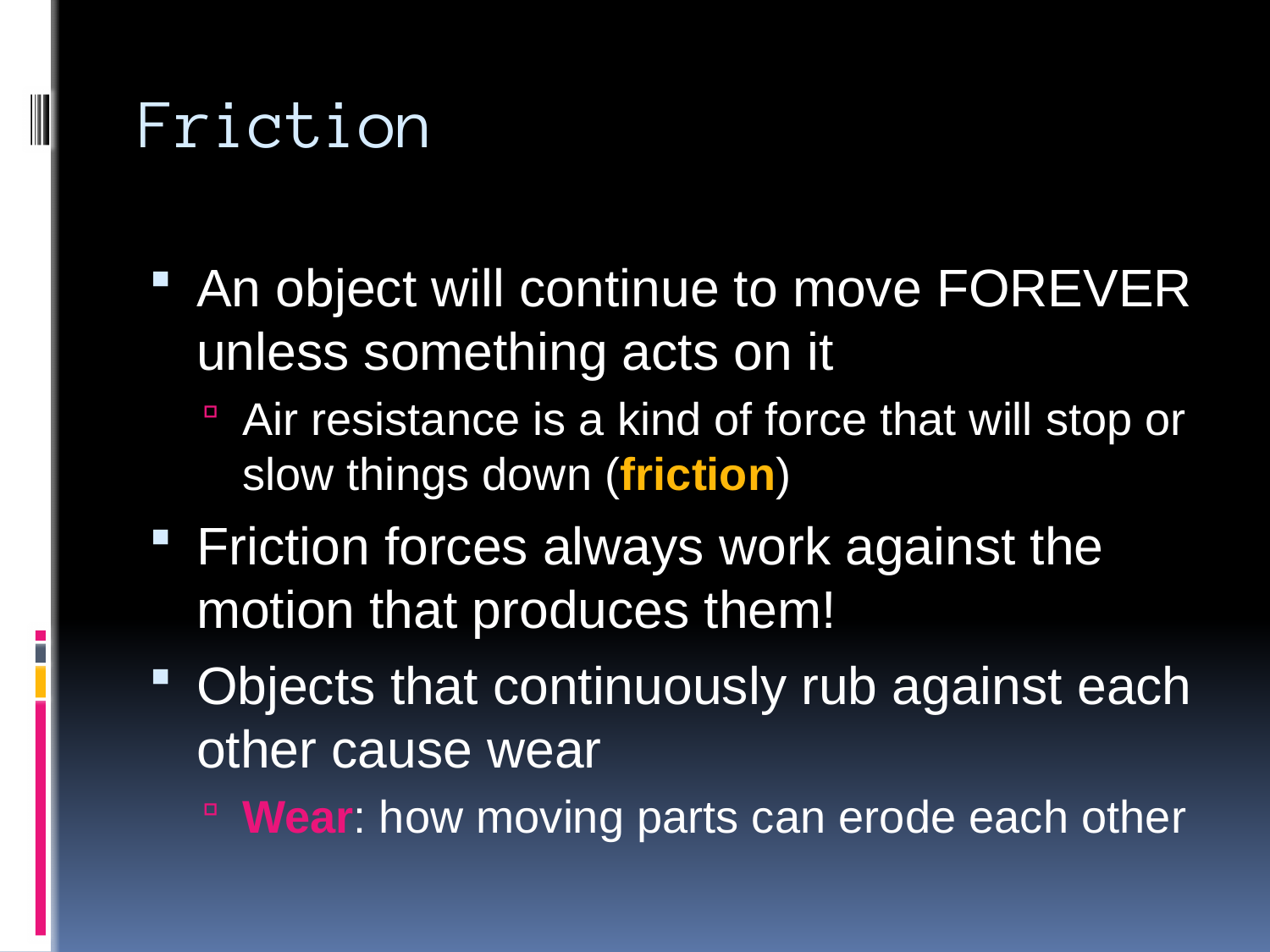

# Friction
An object will continue to move FOREVER unless something acts on it
Air resistance is a kind of force that will stop or slow things down (friction)
Friction forces always work against the motion that produces them!
Objects that continuously rub against each other cause wear
Wear: how moving parts can erode each other